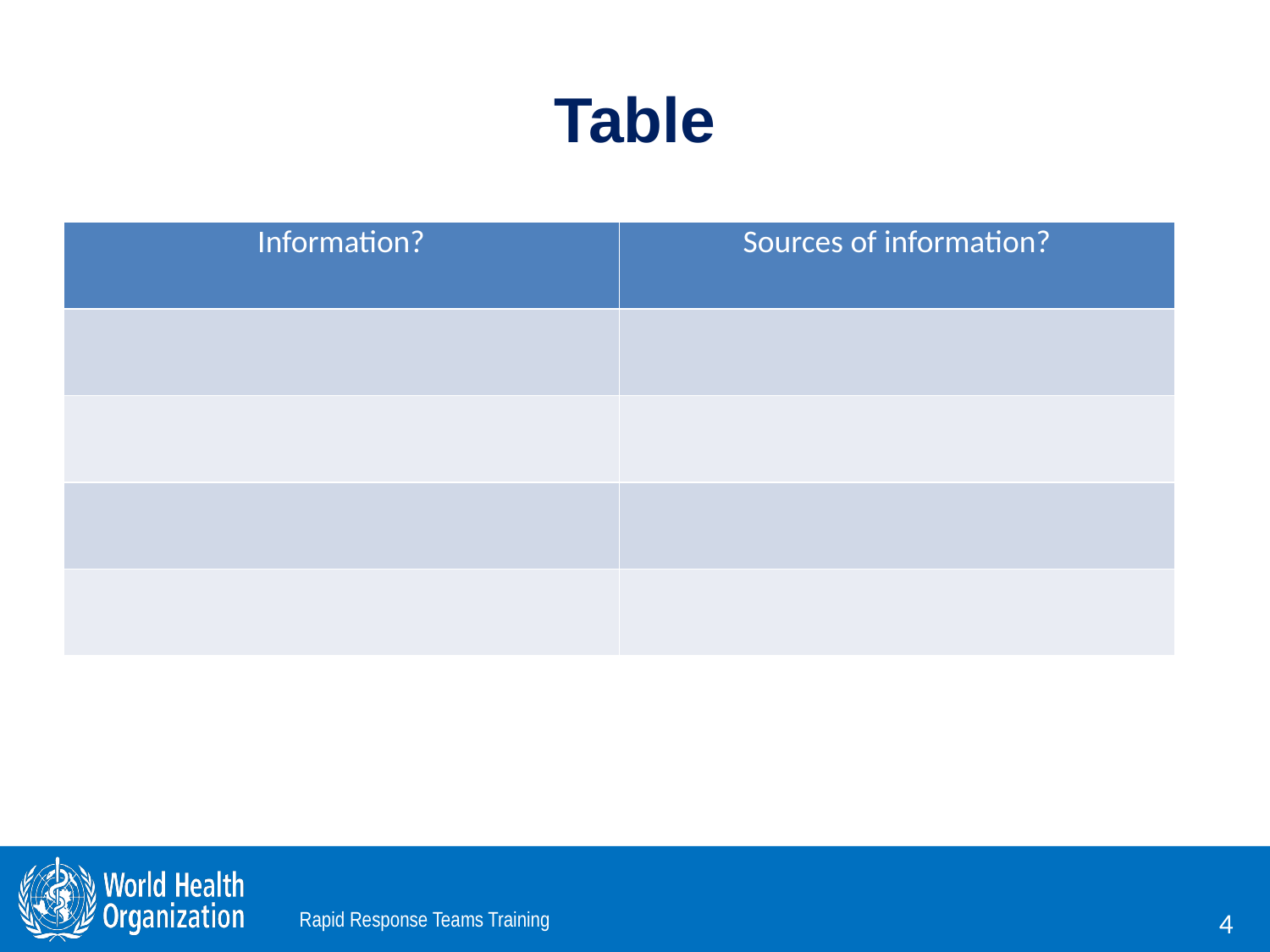

# Table
| Information? | Sources of information? |
| --- | --- |
|  |  |
|  |  |
|  |  |
|  |  |